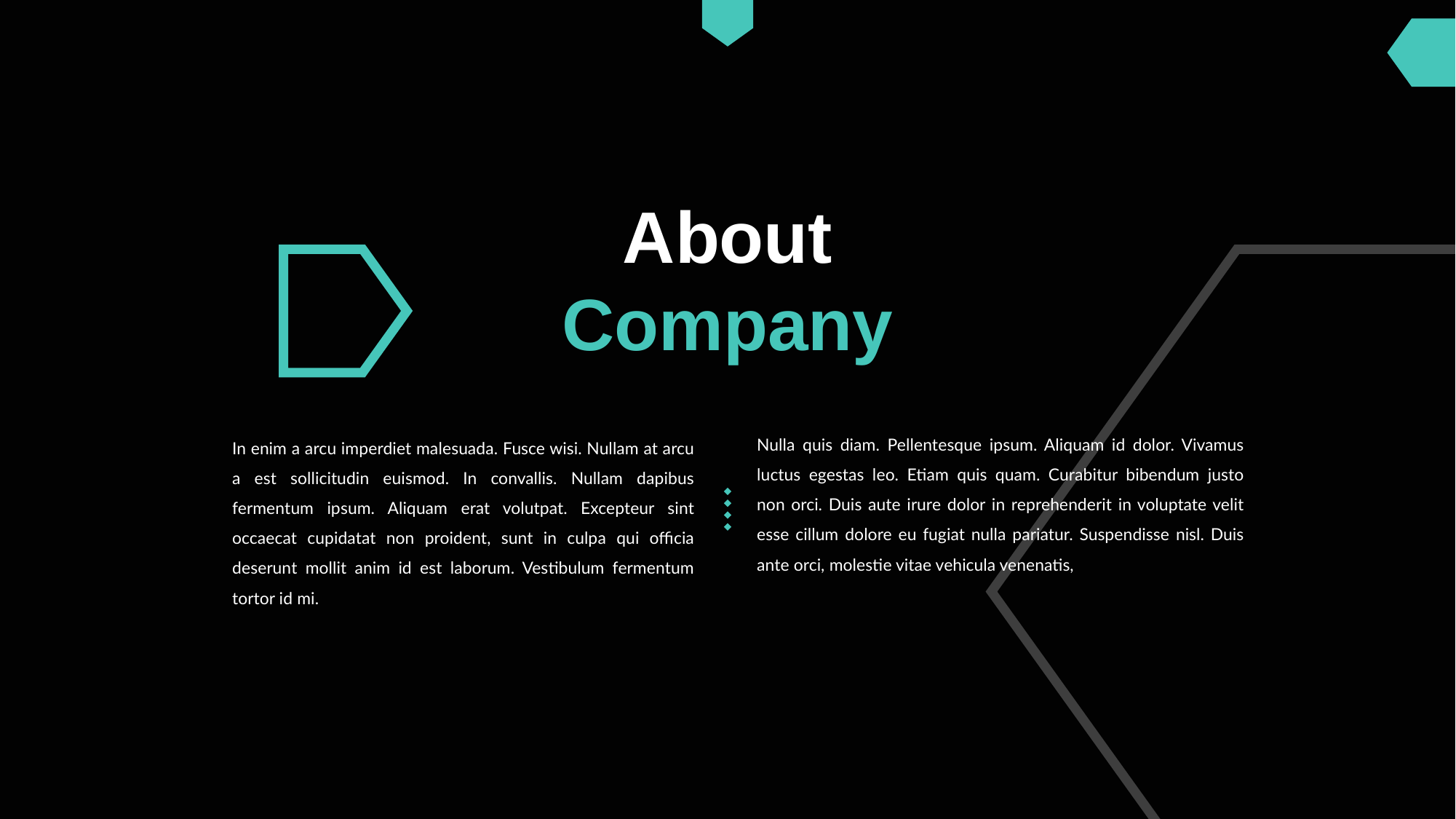

About Company

Nulla quis diam. Pellentesque ipsum. Aliquam id dolor. Vivamus luctus egestas leo. Etiam quis quam. Curabitur bibendum justo non orci. Duis aute irure dolor in reprehenderit in voluptate velit esse cillum dolore eu fugiat nulla pariatur. Suspendisse nisl. Duis ante orci, molestie vitae vehicula venenatis,
In enim a arcu imperdiet malesuada. Fusce wisi. Nullam at arcu a est sollicitudin euismod. In convallis. Nullam dapibus fermentum ipsum. Aliquam erat volutpat. Excepteur sint occaecat cupidatat non proident, sunt in culpa qui officia deserunt mollit anim id est laborum. Vestibulum fermentum tortor id mi.